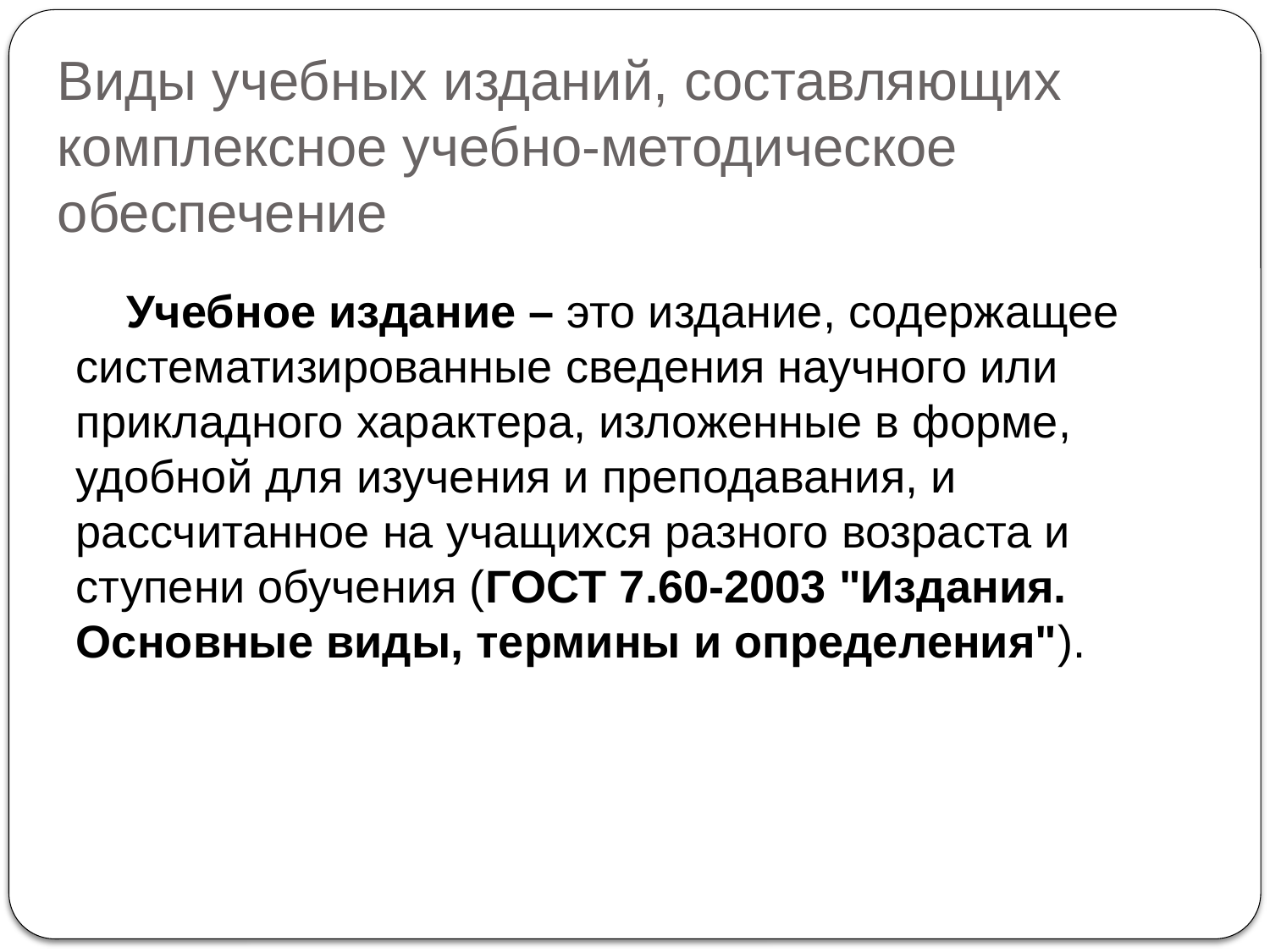

# Виды учебных изданий, составляющих комплексное учебно-методическое обеспечение
Учебное издание – это издание, содержащее систематизированные сведения научного или прикладного характера, изложенные в форме, удобной для изучения и преподавания, и рассчитанное на учащихся разного возраста и ступени обучения (ГОСТ 7.60-2003 "Издания. Основные виды, термины и определения").